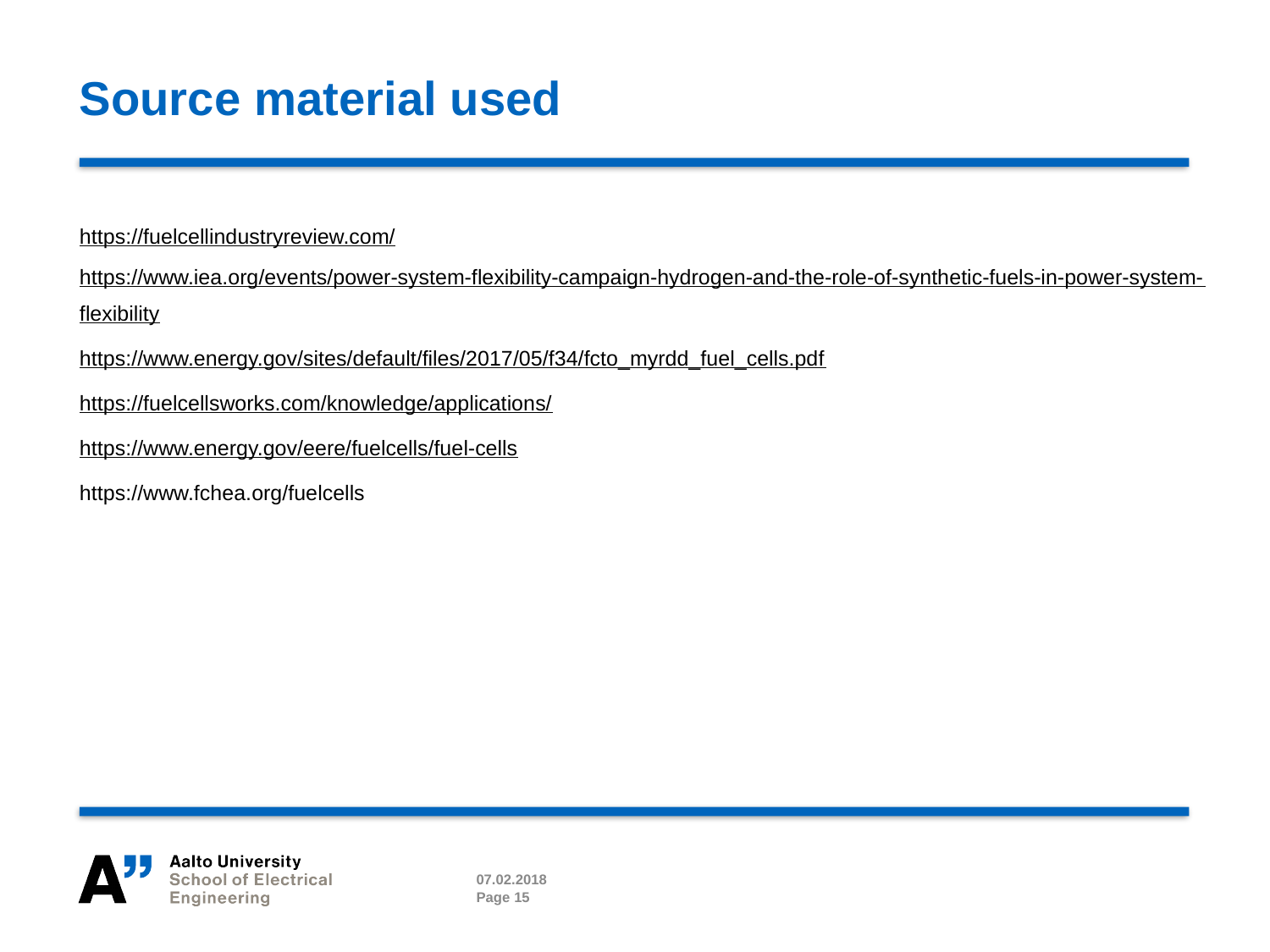

# Source material used
https://fuelcellindustryreview.com/
https://www.iea.org/events/power-system-flexibility-campaign-hydrogen-and-the-role-of-synthetic-fuels-in-power-system-flexibility
https://www.energy.gov/sites/default/files/2017/05/f34/fcto_myrdd_fuel_cells.pdf
https://fuelcellsworks.com/knowledge/applications/
https://www.energy.gov/eere/fuelcells/fuel-cells
https://www.fchea.org/fuelcells

07.02.2018
Page 15